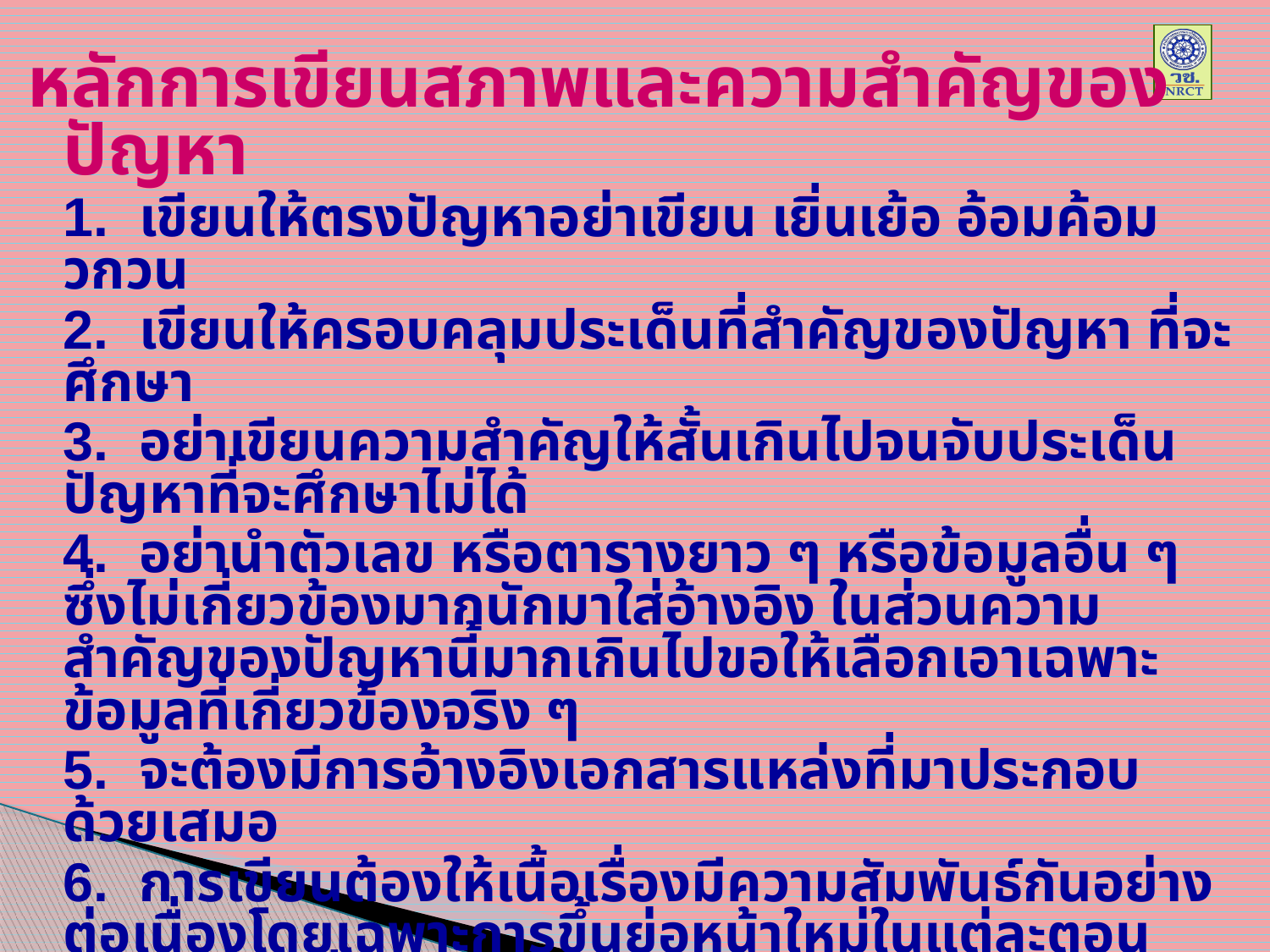

หลักการเขียนสภาพและความสำคัญของปัญหา
	1.  เขียนให้ตรงปัญหาอย่าเขียน เยิ่นเย้อ อ้อมค้อม วกวน
	2.  เขียนให้ครอบคลุมประเด็นที่สำคัญของปัญหา ที่จะศึกษา
	3.  อย่าเขียนความสำคัญให้สั้นเกินไปจนจับประเด็นปัญหาที่จะศึกษาไม่ได้
	4.  อย่านำตัวเลข หรือตารางยาว ๆ หรือข้อมูลอื่น ๆ ซึ่งไม่เกี่ยวข้องมากนักมาใส่อ้างอิง ในส่วนความสำคัญของปัญหานี้มากเกินไปขอให้เลือกเอาเฉพาะข้อมูลที่เกี่ยวข้องจริง ๆ
	5.  จะต้องมีการอ้างอิงเอกสารแหล่งที่มาประกอบด้วยเสมอ
	6.  การเขียนต้องให้เนื้อเรื่องมีความสัมพันธ์กันอย่างต่อเนื่องโดยเฉพาะการขึ้นย่อหน้าใหม่ในแต่ละตอน ต้องมีส่วนเชื่อมโยงกับเรื่องในส่วนท้ายของย่อหน้าตอนเก่าด้วย
	7.  ในส่วนท้ายของความสำคัญของปัญหา ต้องเขียนขมวดท้ายหรือสรุปเพื่อให้มีส่วนเชื่อมโยงกับหัวข้อในวัตถุประสงค์การศึกษาต่อไปด้วย